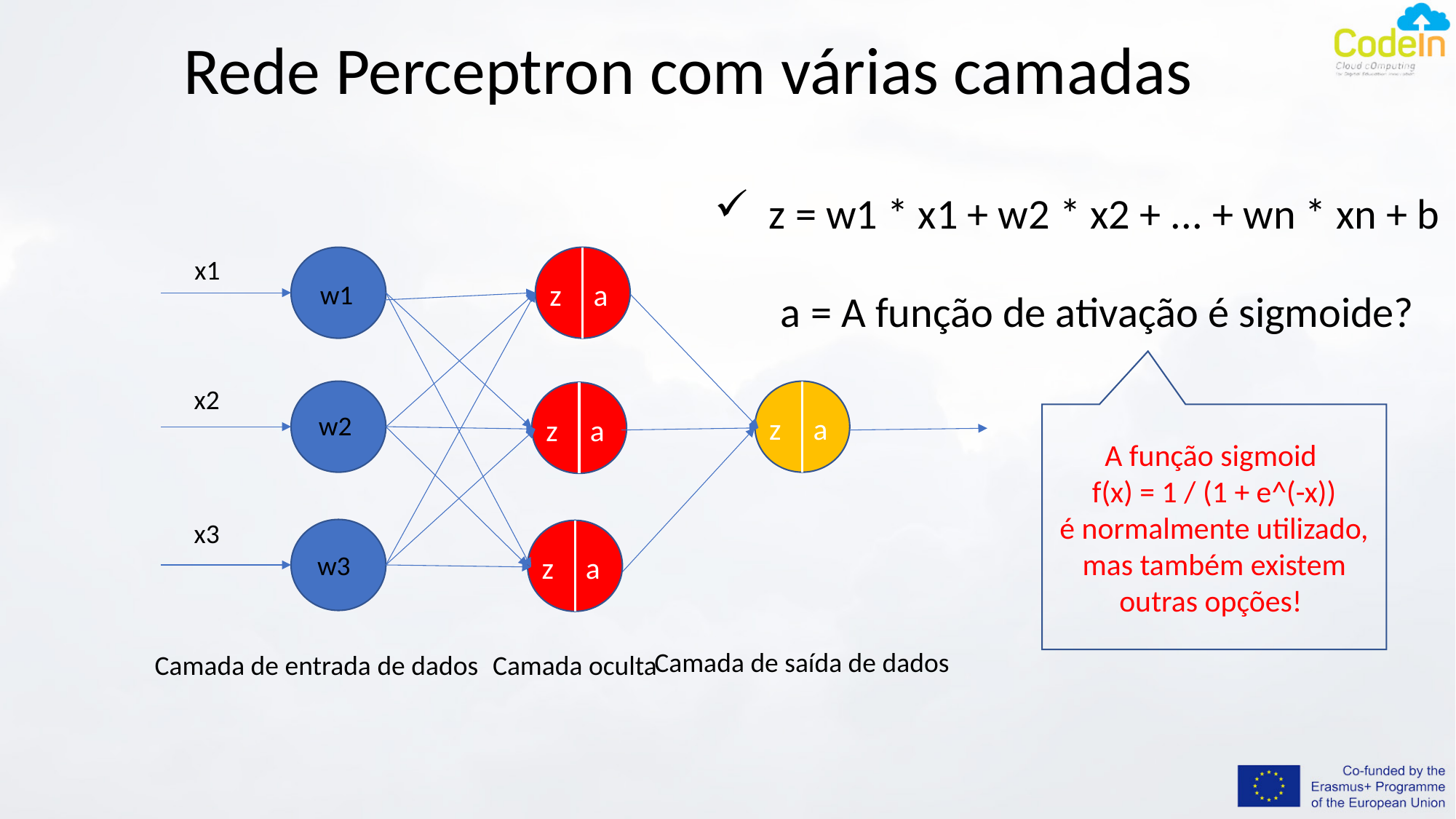

# Rede Perceptron com várias camadas
z = w1 * x1 + w2 * x2 + ... + wn * xn + b
x1

z
a
w1
a = A função de ativação é sigmoide?
x2

w2
z
a
A função sigmoid
f(x) = 1 / (1 + e^(-x))
é normalmente utilizado, mas também existem outras opções!
z
a
x3

w3
z
a
Camada de saída de dados
Camada de entrada de dados
Camada oculta